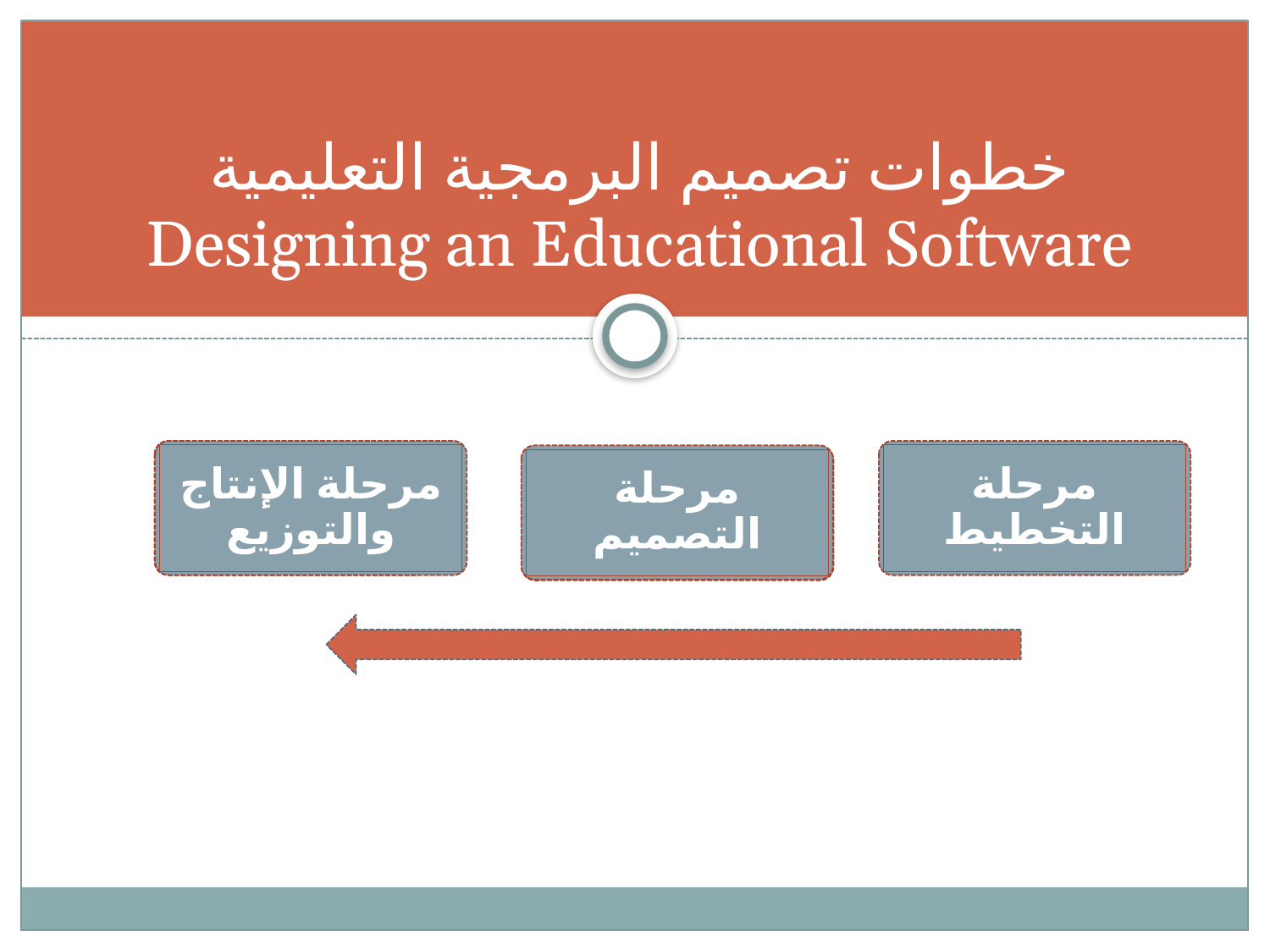

# خطوات تصميم البرمجية التعليمية Designing an Educational Software

مرحلة الإنتاج والتوزيع

مرحلة الإنتاج والتوزيع

مرحلة التخطيط

مرحلة التصميم

مرحلة التصميم